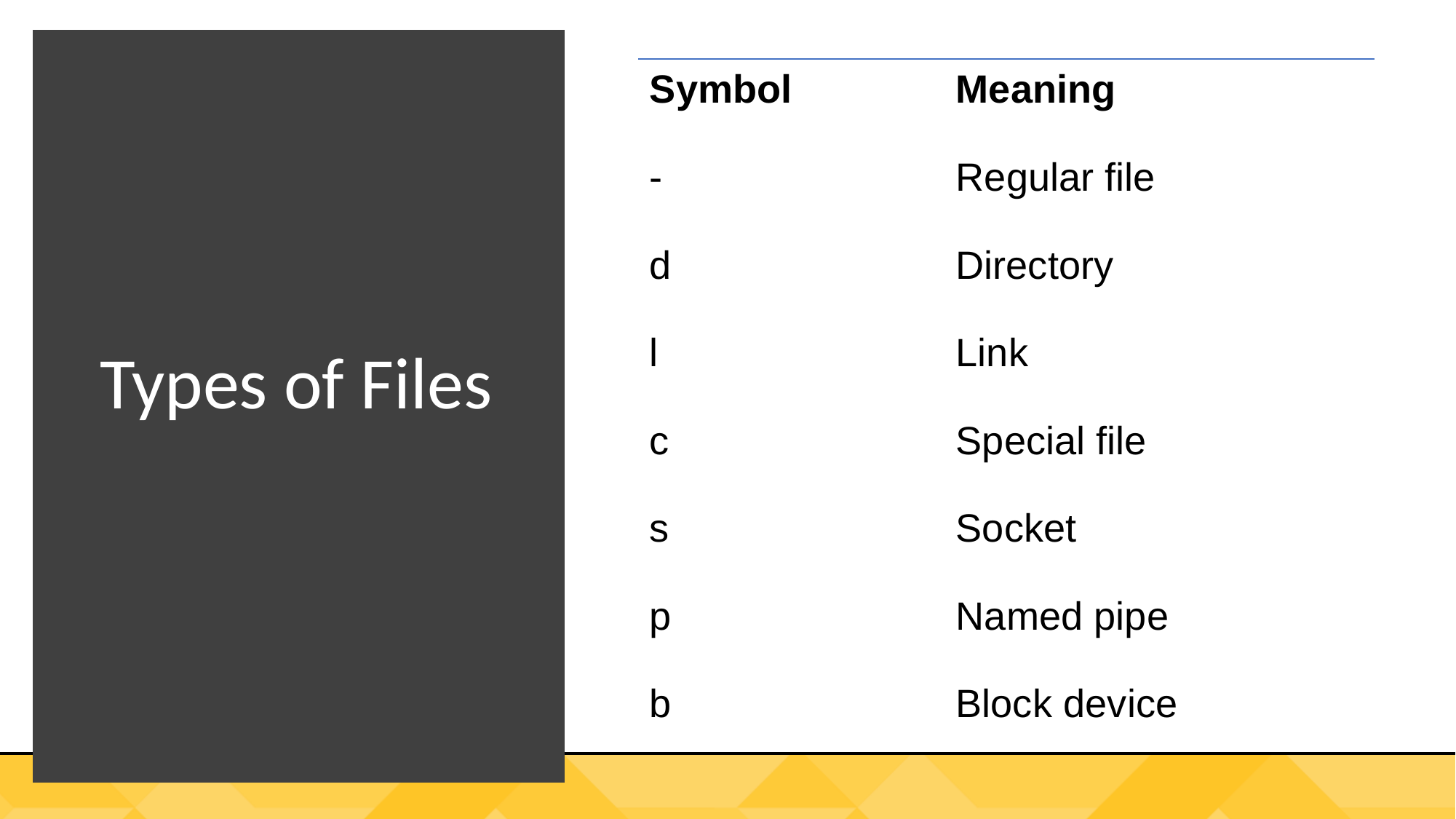

| Symbol | Meaning |
| --- | --- |
| - | Regular file |
| d | Directory |
| l | Link |
| c | Special file |
| s | Socket |
| p | Named pipe |
| b | Block device |
# Types of Files